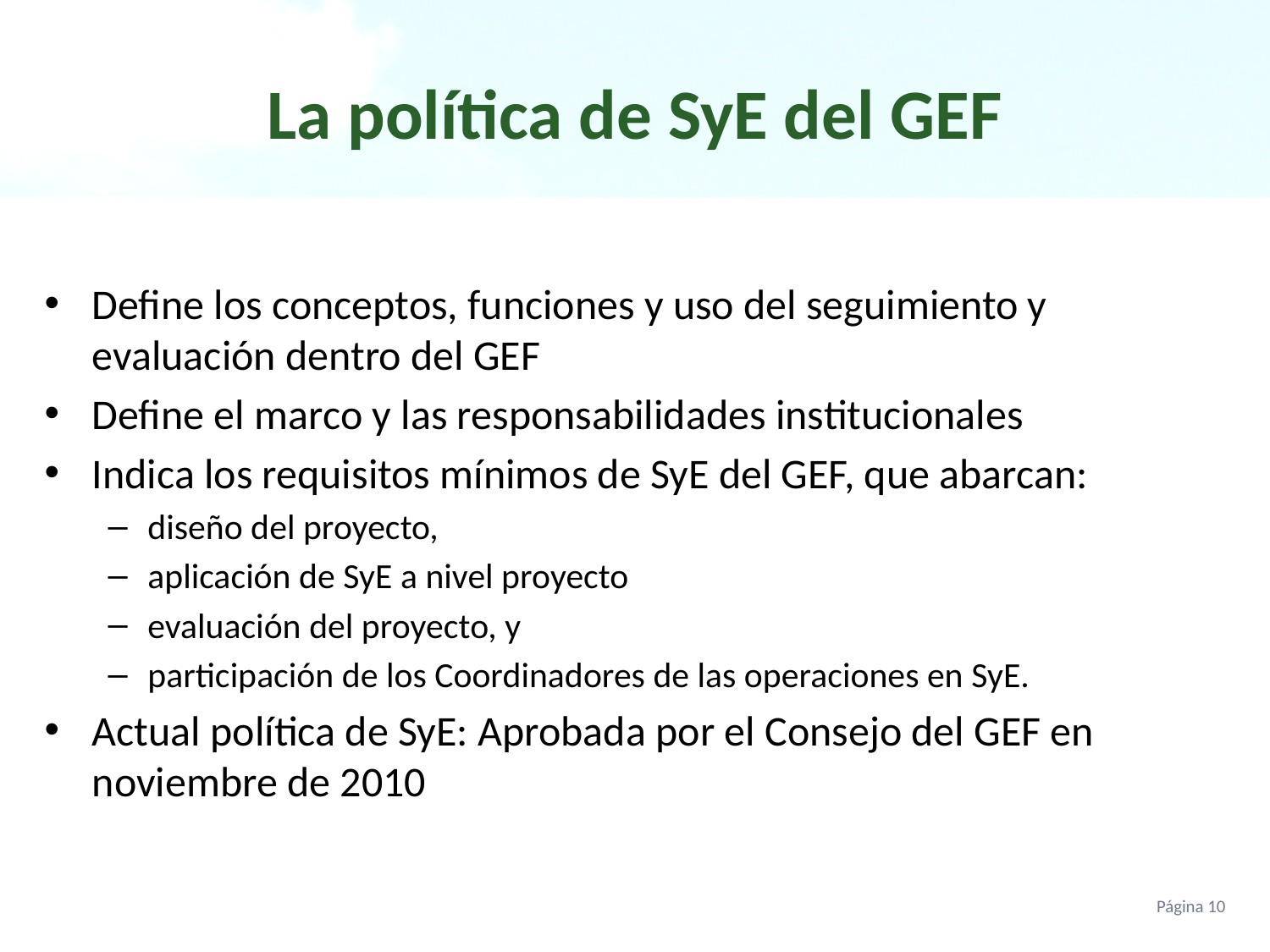

# La política de SyE del GEF

Define los conceptos, funciones y uso del seguimiento y evaluación dentro del GEF
Define el marco y las responsabilidades institucionales
Indica los requisitos mínimos de SyE del GEF, que abarcan:
diseño del proyecto,
aplicación de SyE a nivel proyecto
evaluación del proyecto, y
participación de los Coordinadores de las operaciones en SyE.
Actual política de SyE: Aprobada por el Consejo del GEF en noviembre de 2010